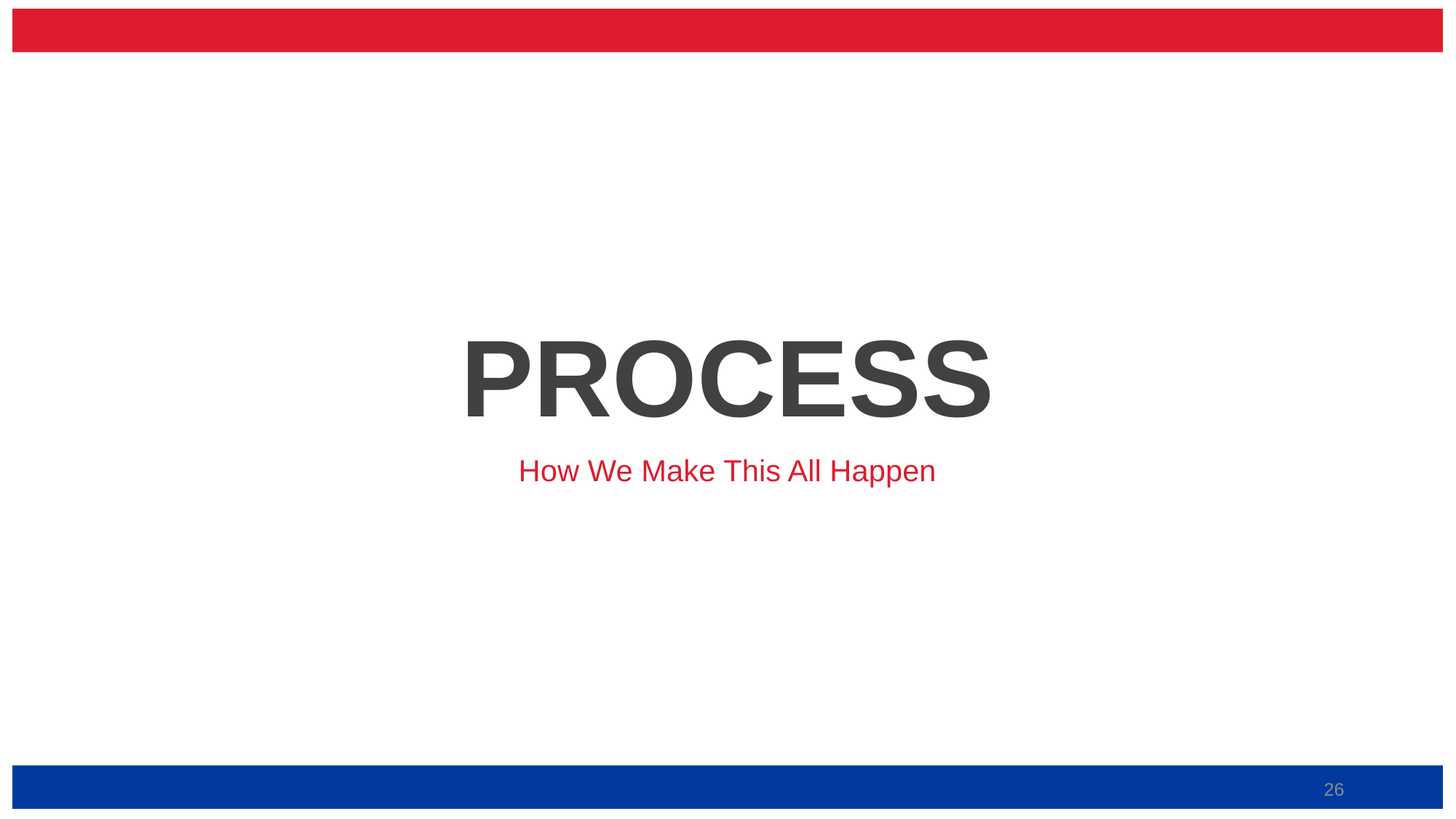

PROCESS
How We Make This All Happen
26